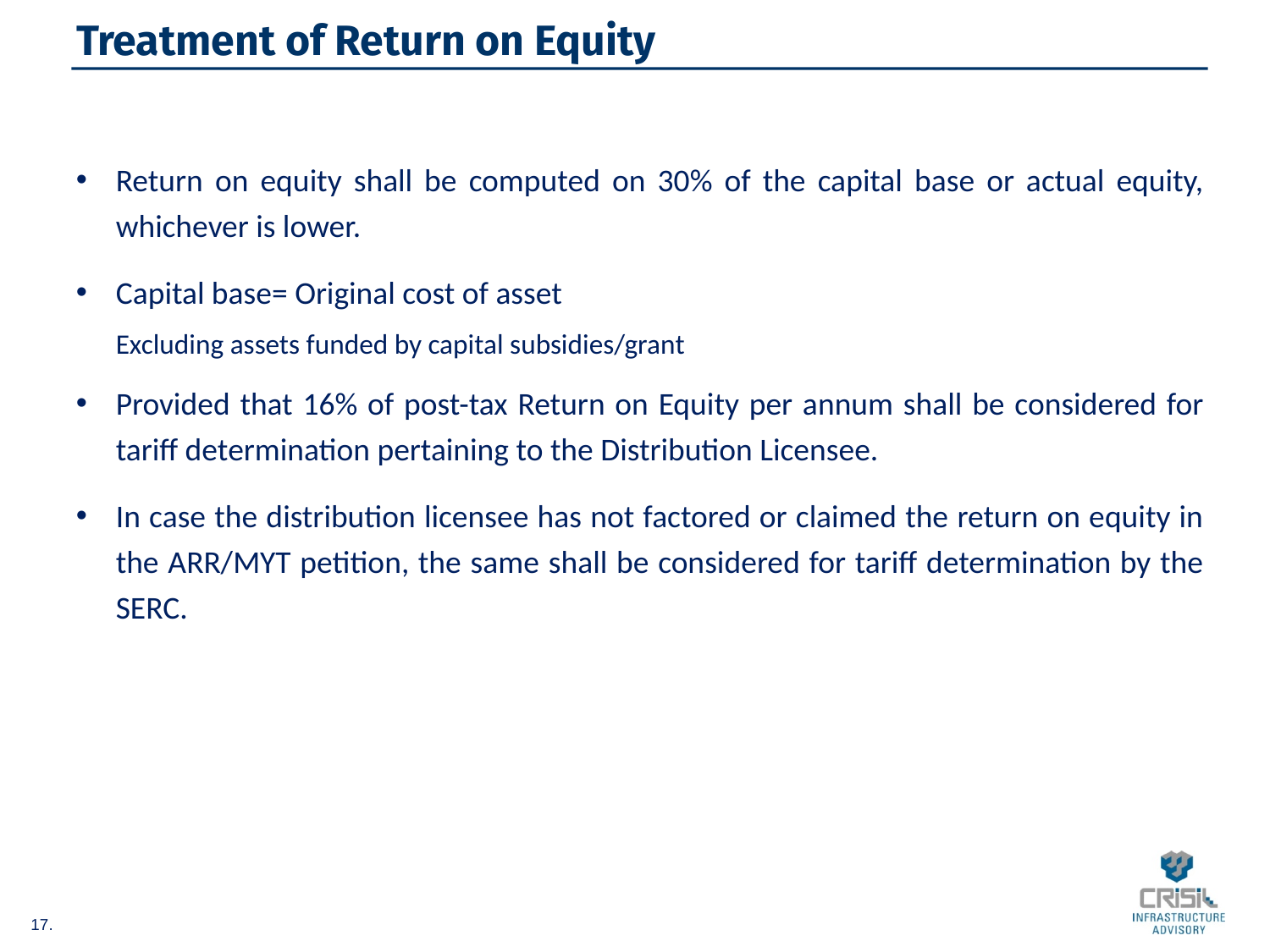

# Treatment of Return on Equity
Return on equity shall be computed on 30% of the capital base or actual equity, whichever is lower.
Capital base= Original cost of asset
Excluding assets funded by capital subsidies/grant
Provided that 16% of post-tax Return on Equity per annum shall be considered for tariff determination pertaining to the Distribution Licensee.
In case the distribution licensee has not factored or claimed the return on equity in the ARR/MYT petition, the same shall be considered for tariff determination by the SERC.